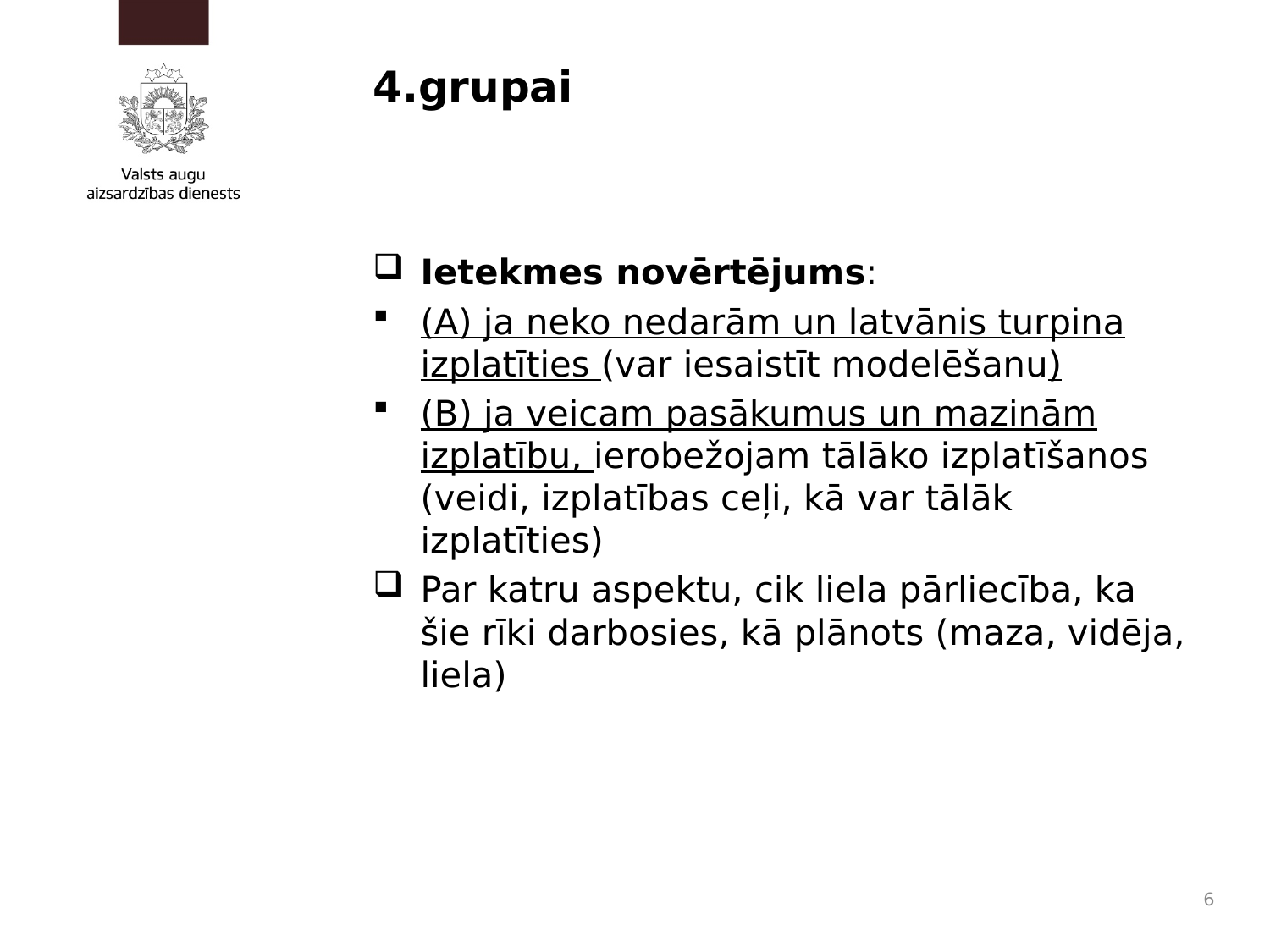

# 4.grupai
Ietekmes novērtējums:
(A) ja neko nedarām un latvānis turpina izplatīties (var iesaistīt modelēšanu)
(B) ja veicam pasākumus un mazinām izplatību, ierobežojam tālāko izplatīšanos (veidi, izplatības ceļi, kā var tālāk izplatīties)
Par katru aspektu, cik liela pārliecība, ka šie rīki darbosies, kā plānots (maza, vidēja, liela)

6